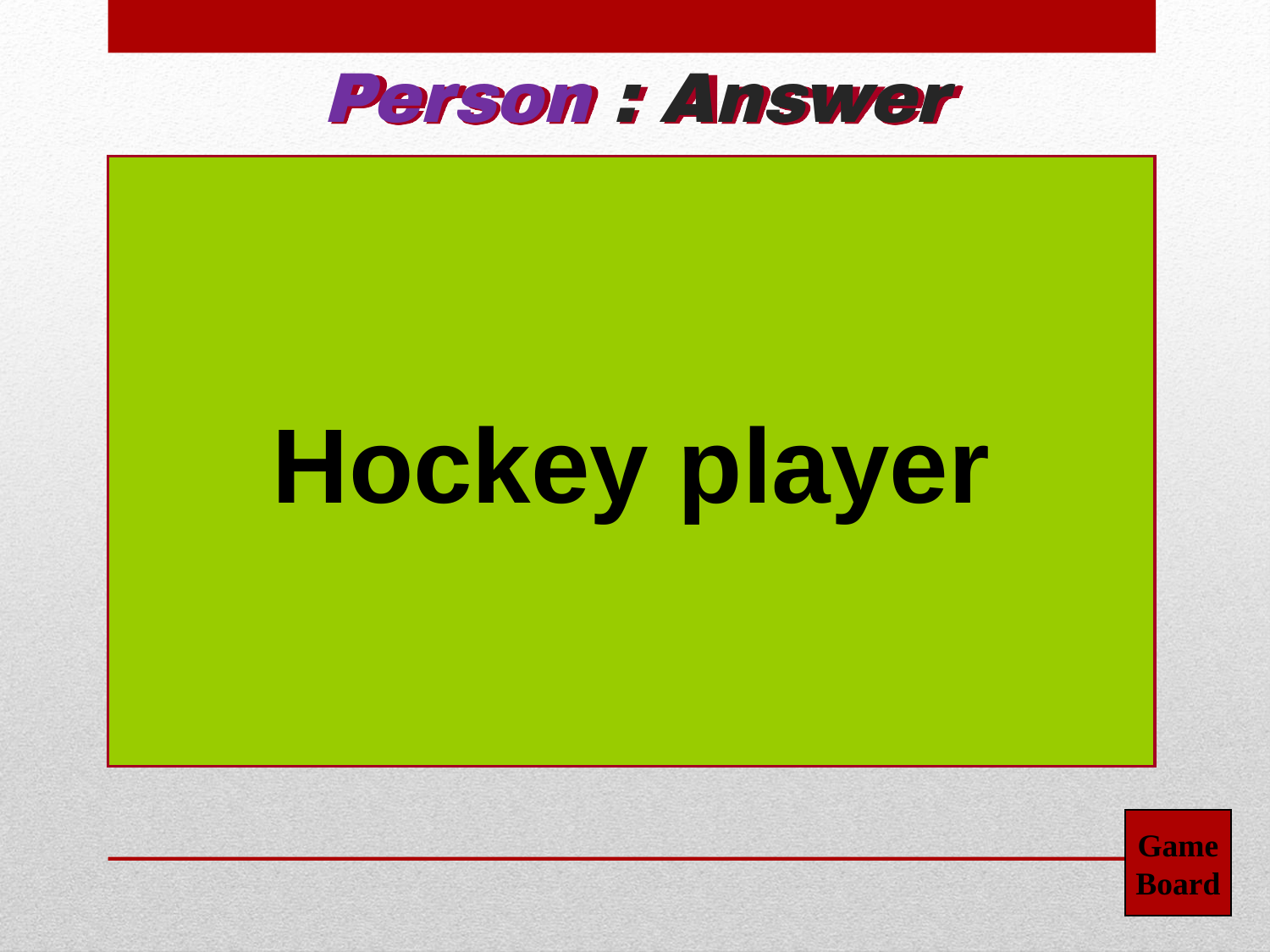

Person : Answer
Hockey player
Game
Board